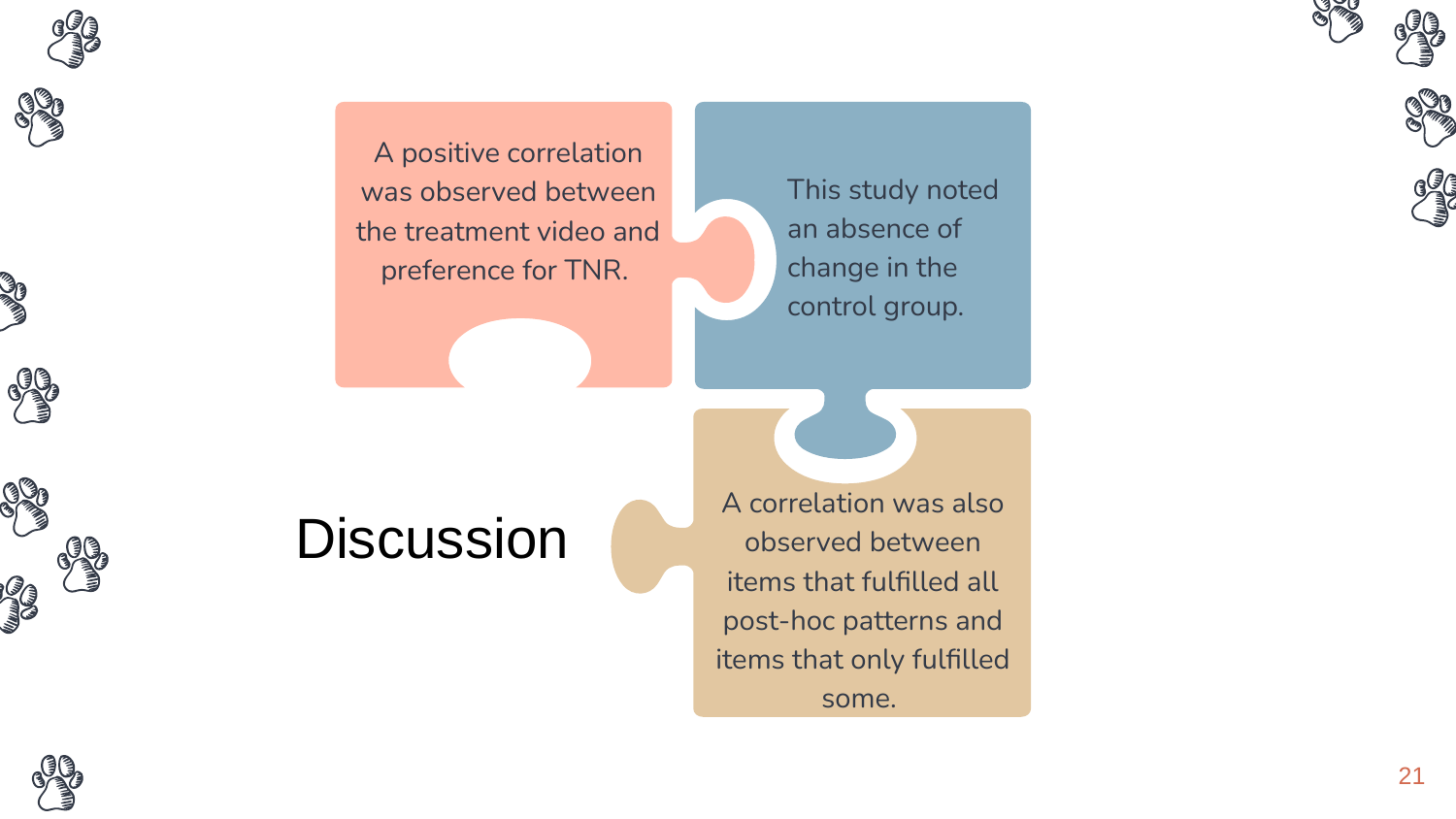

A positive correlation was observed between the treatment video and preference for TNR.
This study noted an absence of change in the control group.

A correlation was also observed between items that fulfilled all post-hoc patterns and items that only fulfilled some.
Discussion

21